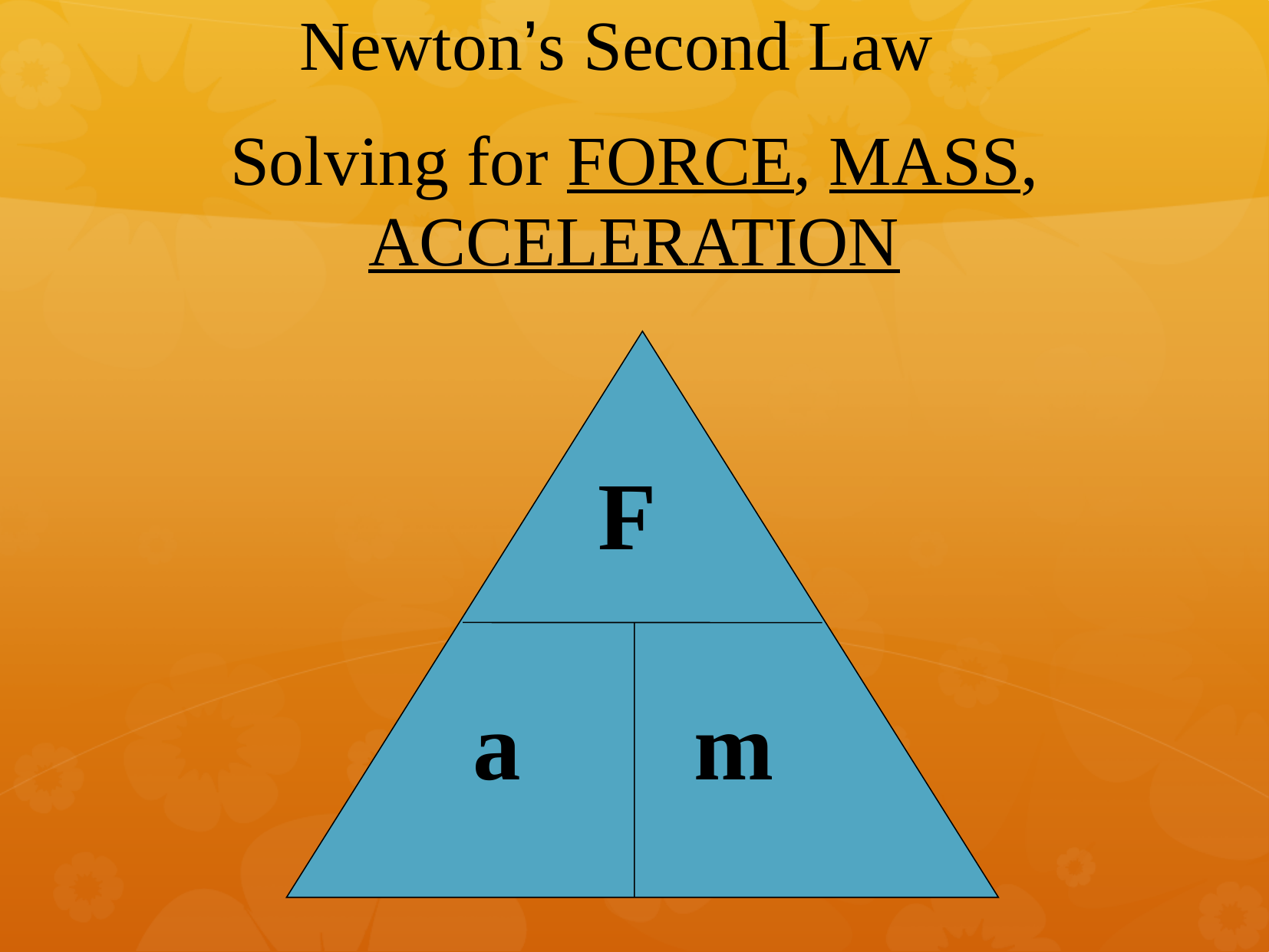

Newton’s Second Law
Solving for FORCE, MASS, ACCELERATION

F

a
m